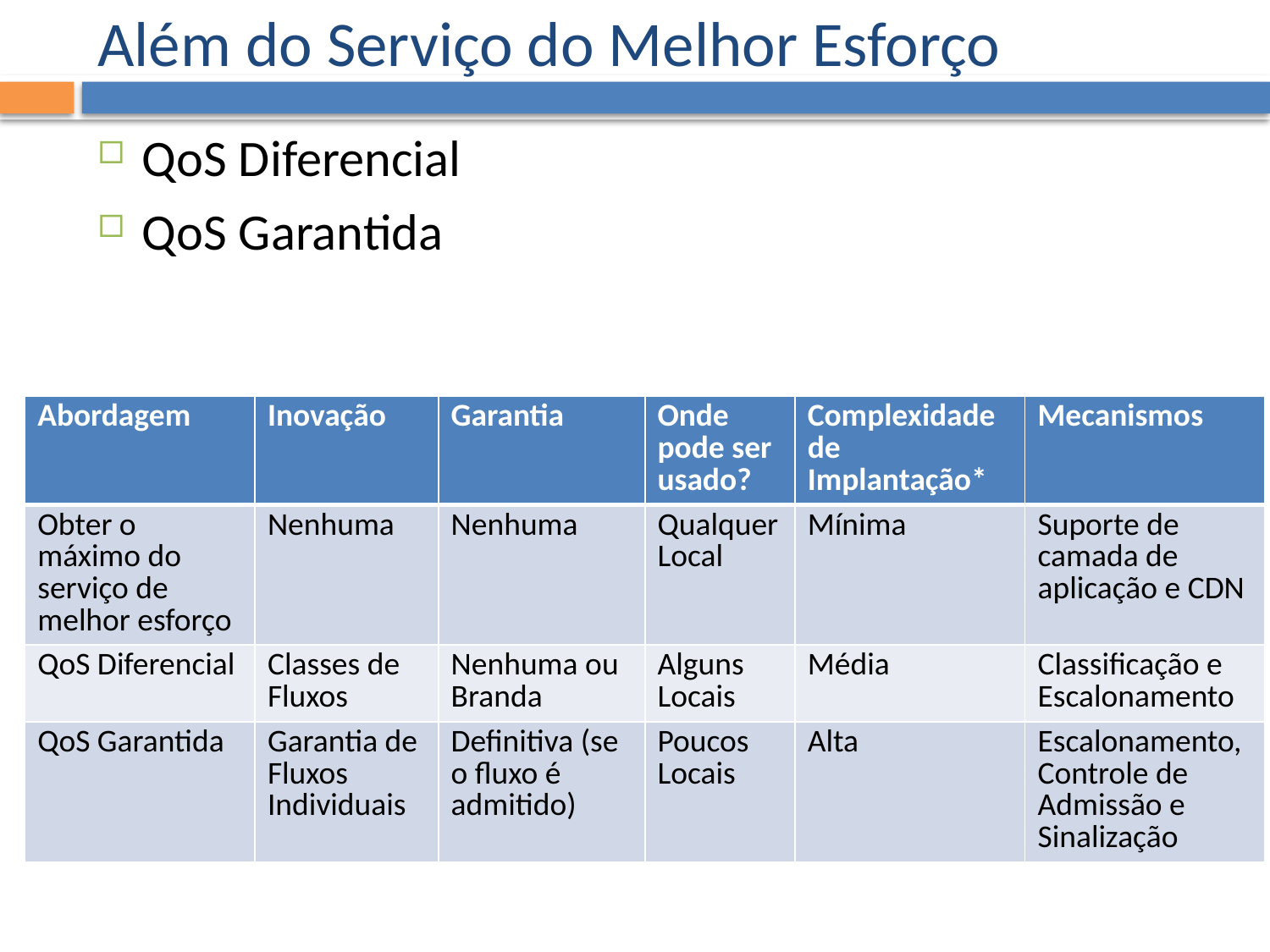

# Além do Serviço do Melhor Esforço
QoS Diferencial
QoS Garantida

| Abordagem | Inovação | Garantia | Onde pode ser usado? | Complexidade de Implantação\* | Mecanismos |
| --- | --- | --- | --- | --- | --- |
| Obter o máximo do serviço de melhor esforço | Nenhuma | Nenhuma | Qualquer Local | Mínima | Suporte de camada de aplicação e CDN |
| QoS Diferencial | Classes de Fluxos | Nenhuma ou Branda | Alguns Locais | Média | Classificação e Escalonamento |
| QoS Garantida | Garantia de Fluxos Individuais | Definitiva (se o fluxo é admitido) | Poucos Locais | Alta | Escalonamento, Controle de Admissão e Sinalização |